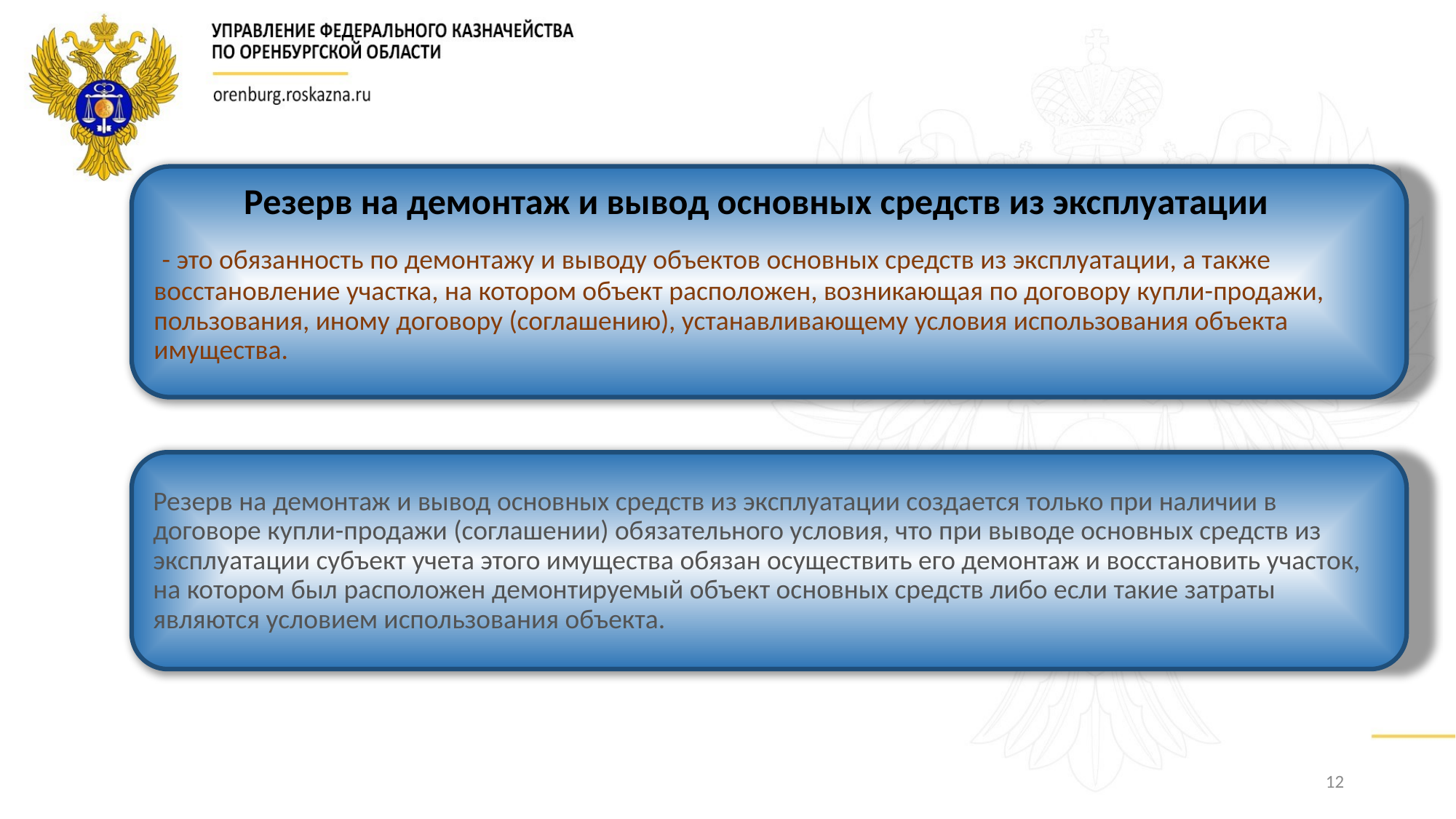

Резерв на демонтаж и вывод основных средств из эксплуатации
 - это обязанность по демонтажу и выводу объектов основных средств из эксплуатации, а также восстановление участка, на котором объект расположен, возникающая по договору купли-продажи, пользования, иному договору (соглашению), устанавливающему условия использования объекта имущества.
Резерв на демонтаж и вывод основных средств из эксплуатации создается только при наличии в договоре купли-продажи (соглашении) обязательного условия, что при выводе основных средств из эксплуатации субъект учета этого имущества обязан осуществить его демонтаж и восстановить участок, на котором был расположен демонтируемый объект основных средств либо если такие затраты являются условием использования объекта.
12